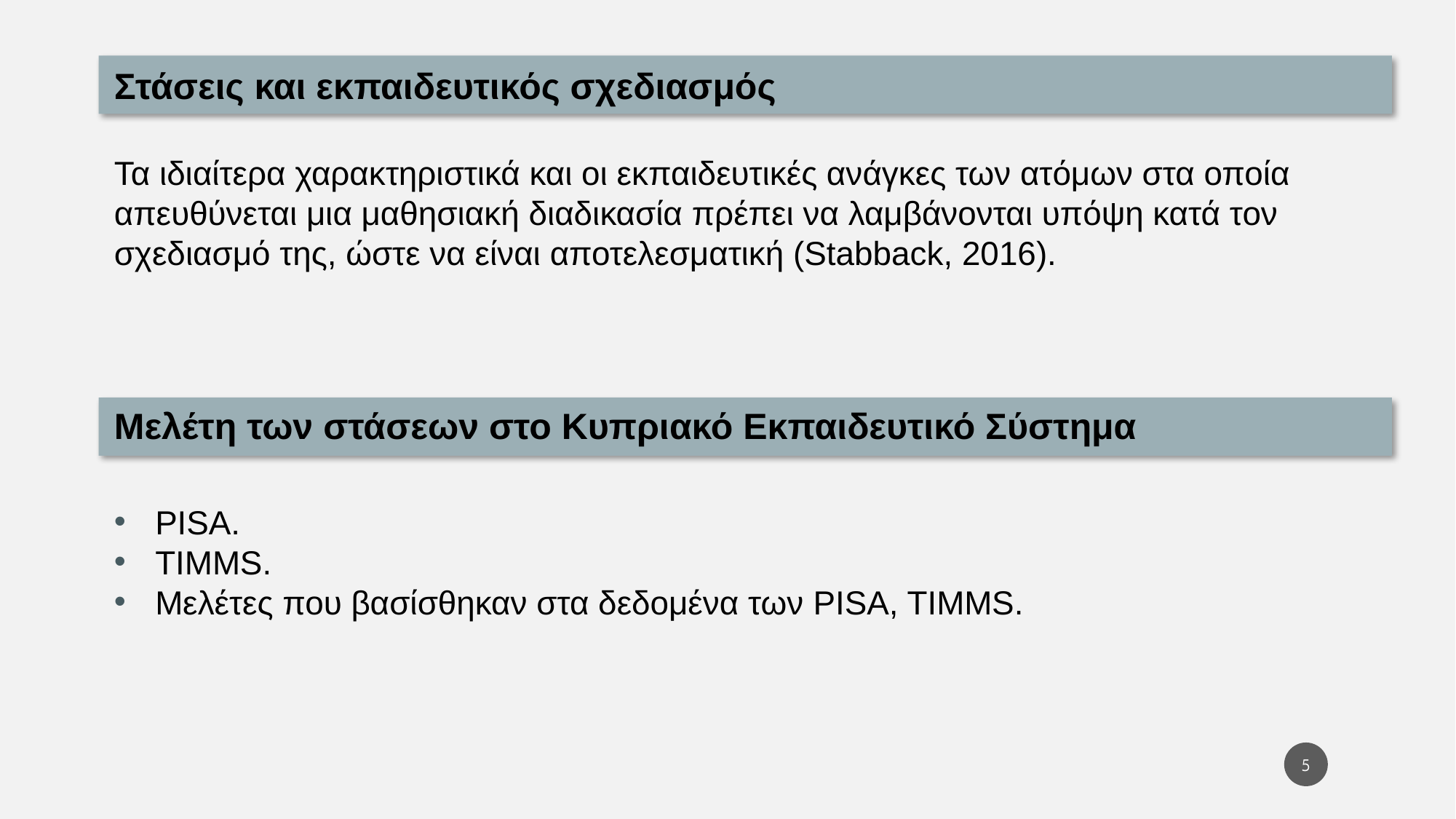

Στάσεις και εκπαιδευτικός σχεδιασμός

Τα ιδιαίτερα χαρακτηριστικά και οι εκπαιδευτικές ανάγκες των ατόμων στα οποία απευθύνεται μια μαθησιακή διαδικασία πρέπει να λαμβάνονται υπόψη κατά τον σχεδιασμό της, ώστε να είναι αποτελεσματική (Stabback, 2016).

Μελέτη των στάσεων στο Κυπριακό Εκπαιδευτικό Σύστημα

PISA.
TIMMS.
Μελέτες που βασίσθηκαν στα δεδομένα των PISA, TIMMS.
5